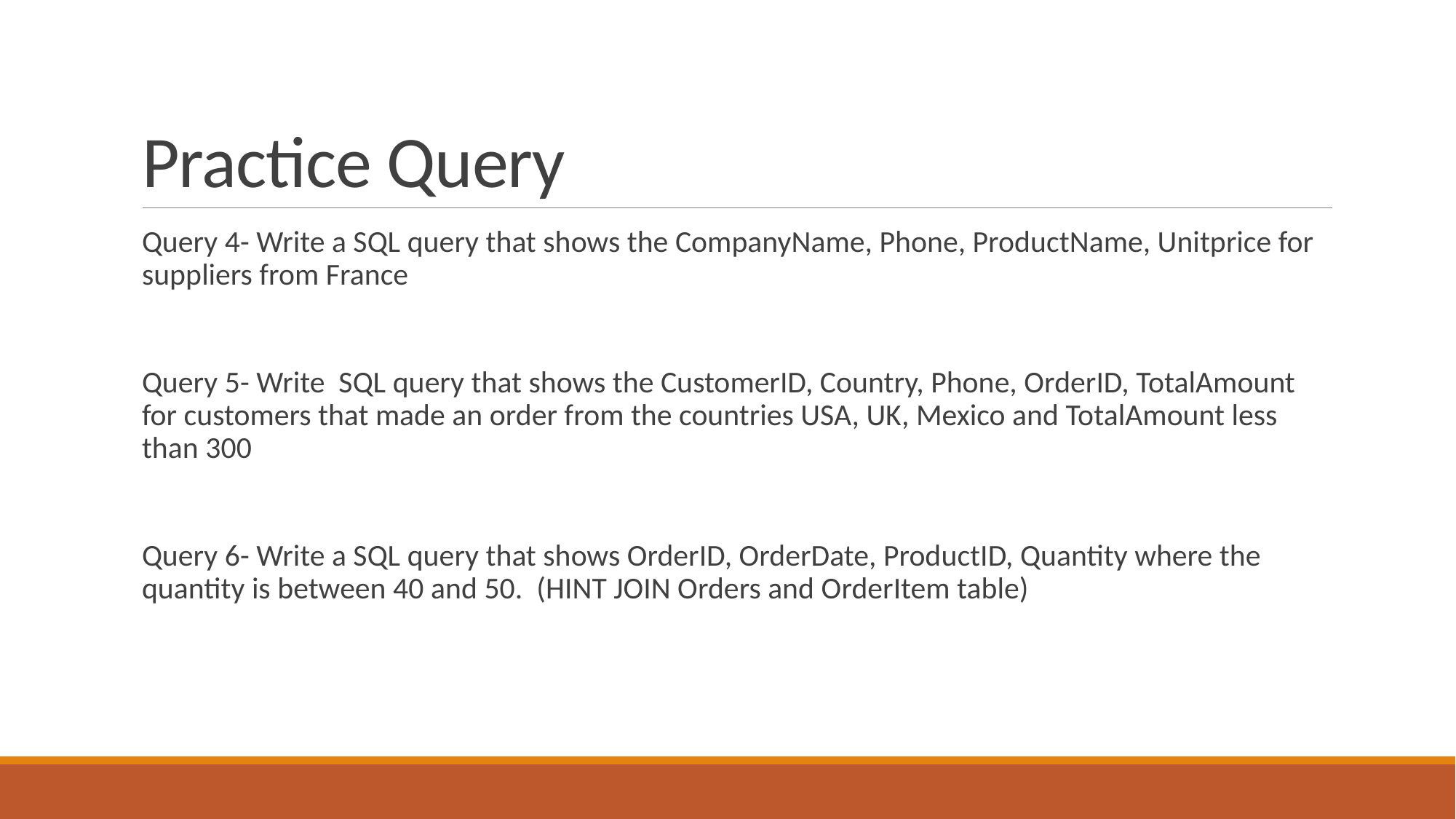

# Practice Query
Query 4- Write a SQL query that shows the CompanyName, Phone, ProductName, Unitprice for suppliers from France

Query 5- Write  SQL query that shows the CustomerID, Country, Phone, OrderID, TotalAmount for customers that made an order from the countries USA, UK, Mexico and TotalAmount less than 300

Query 6- Write a SQL query that shows OrderID, OrderDate, ProductID, Quantity where the quantity is between 40 and 50.  (HINT JOIN Orders and OrderItem table)